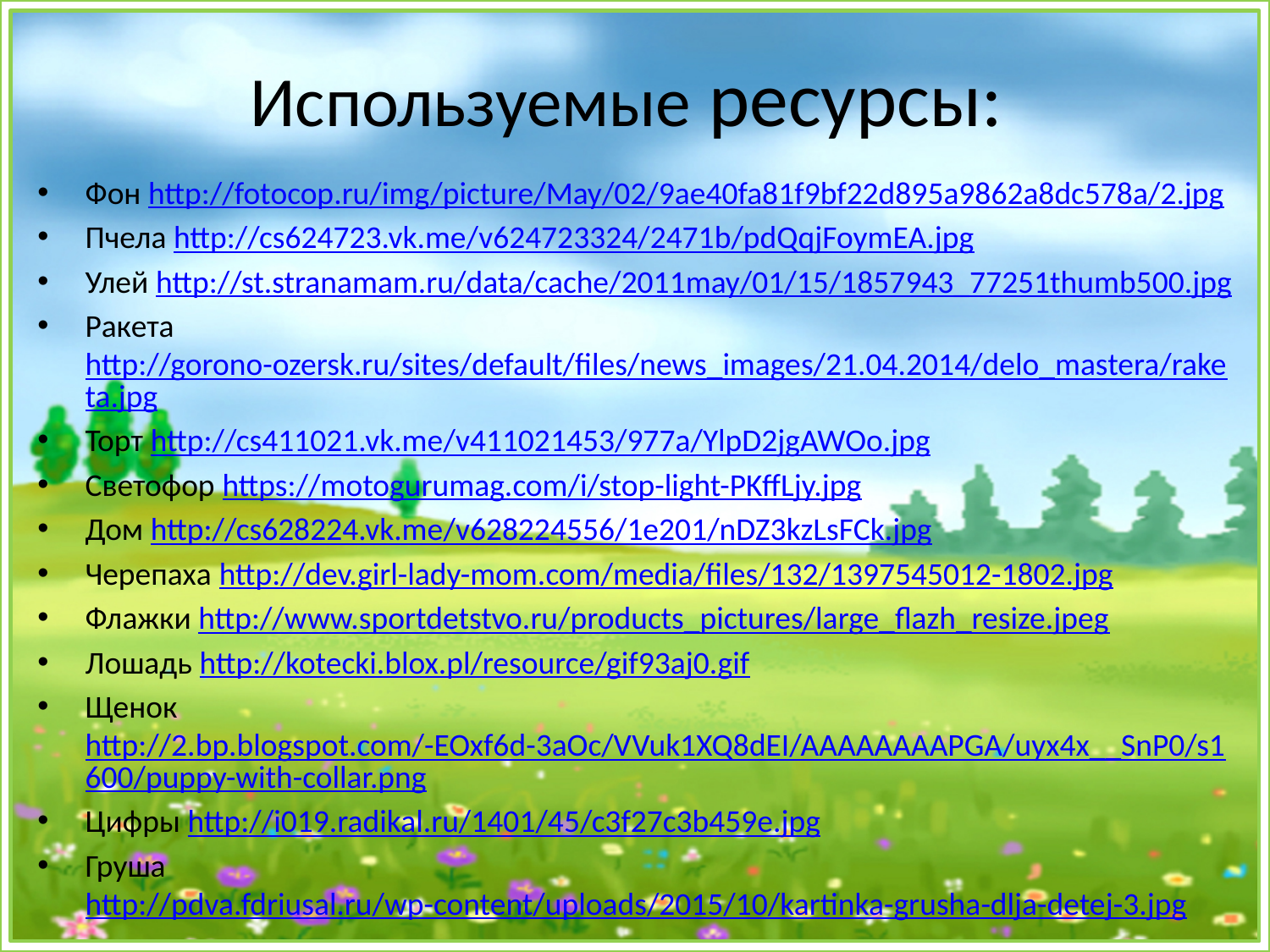

# Используемые ресурсы:
Фон http://fotocop.ru/img/picture/May/02/9ae40fa81f9bf22d895a9862a8dc578a/2.jpg
Пчела http://cs624723.vk.me/v624723324/2471b/pdQqjFoymEA.jpg
Улей http://st.stranamam.ru/data/cache/2011may/01/15/1857943_77251thumb500.jpg
Ракета http://gorono-ozersk.ru/sites/default/files/news_images/21.04.2014/delo_mastera/raketa.jpg
Торт http://cs411021.vk.me/v411021453/977a/YlpD2jgAWOo.jpg
Светофор https://motogurumag.com/i/stop-light-PKffLjy.jpg
Дом http://cs628224.vk.me/v628224556/1e201/nDZ3kzLsFCk.jpg
Черепаха http://dev.girl-lady-mom.com/media/files/132/1397545012-1802.jpg
Флажки http://www.sportdetstvo.ru/products_pictures/large_flazh_resize.jpeg
Лошадь http://kotecki.blox.pl/resource/gif93aj0.gif
Щенок http://2.bp.blogspot.com/-EOxf6d-3aOc/VVuk1XQ8dEI/AAAAAAAAPGA/uyx4x__SnP0/s1600/puppy-with-collar.png
Цифры http://i019.radikal.ru/1401/45/c3f27c3b459e.jpg
Грушаhttp://pdva.fdriusal.ru/wp-content/uploads/2015/10/kartinka-grusha-dlja-detej-3.jpg